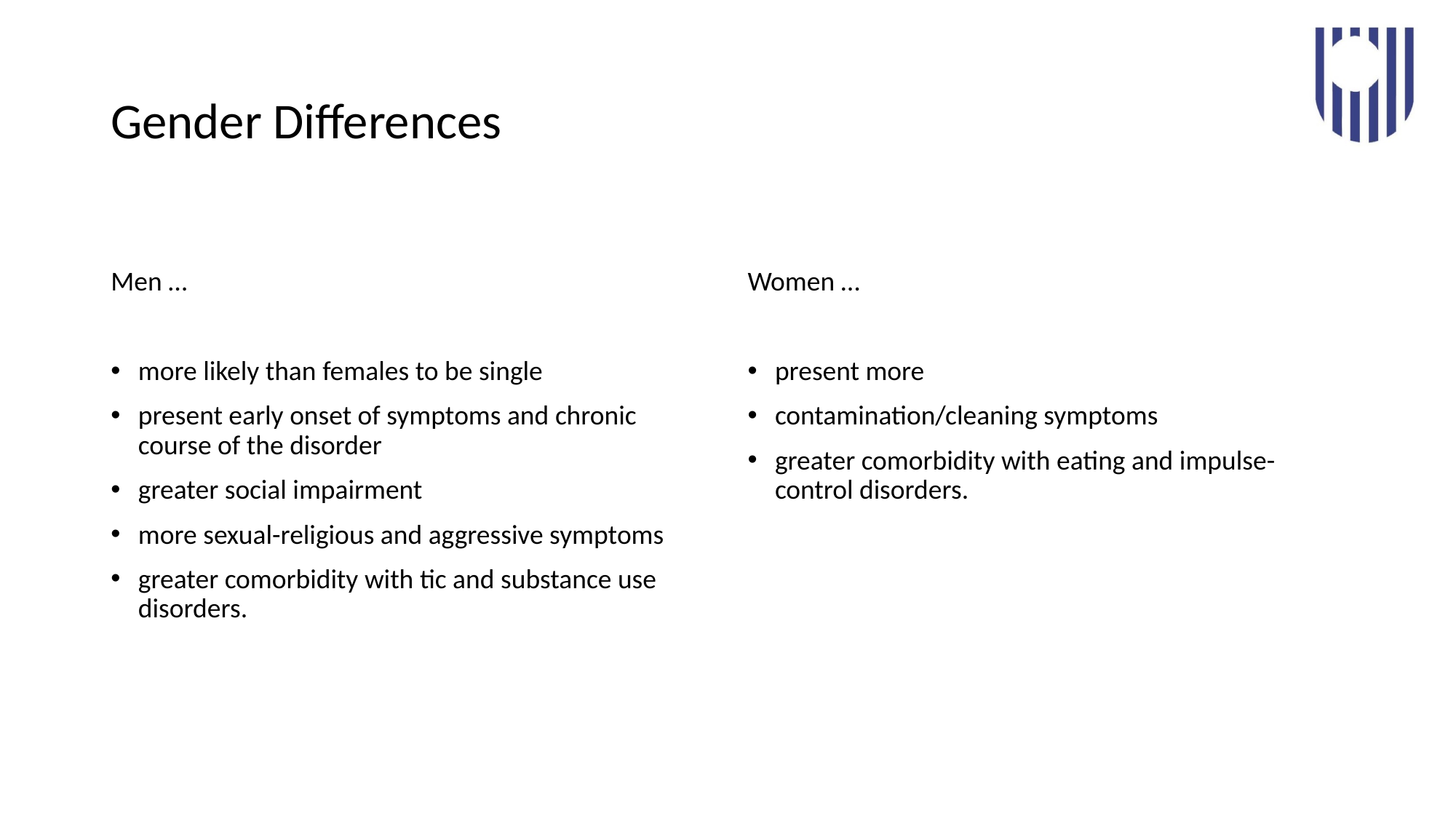

# Gender Differences

Men …

more likely than females to be single
present early onset of symptoms and chronic course of the disorder
greater social impairment
more sexual-religious and aggressive symptoms
greater comorbidity with tic and substance use disorders.

Women …

present more
contamination/cleaning symptoms
greater comorbidity with eating and impulse-control disorders.